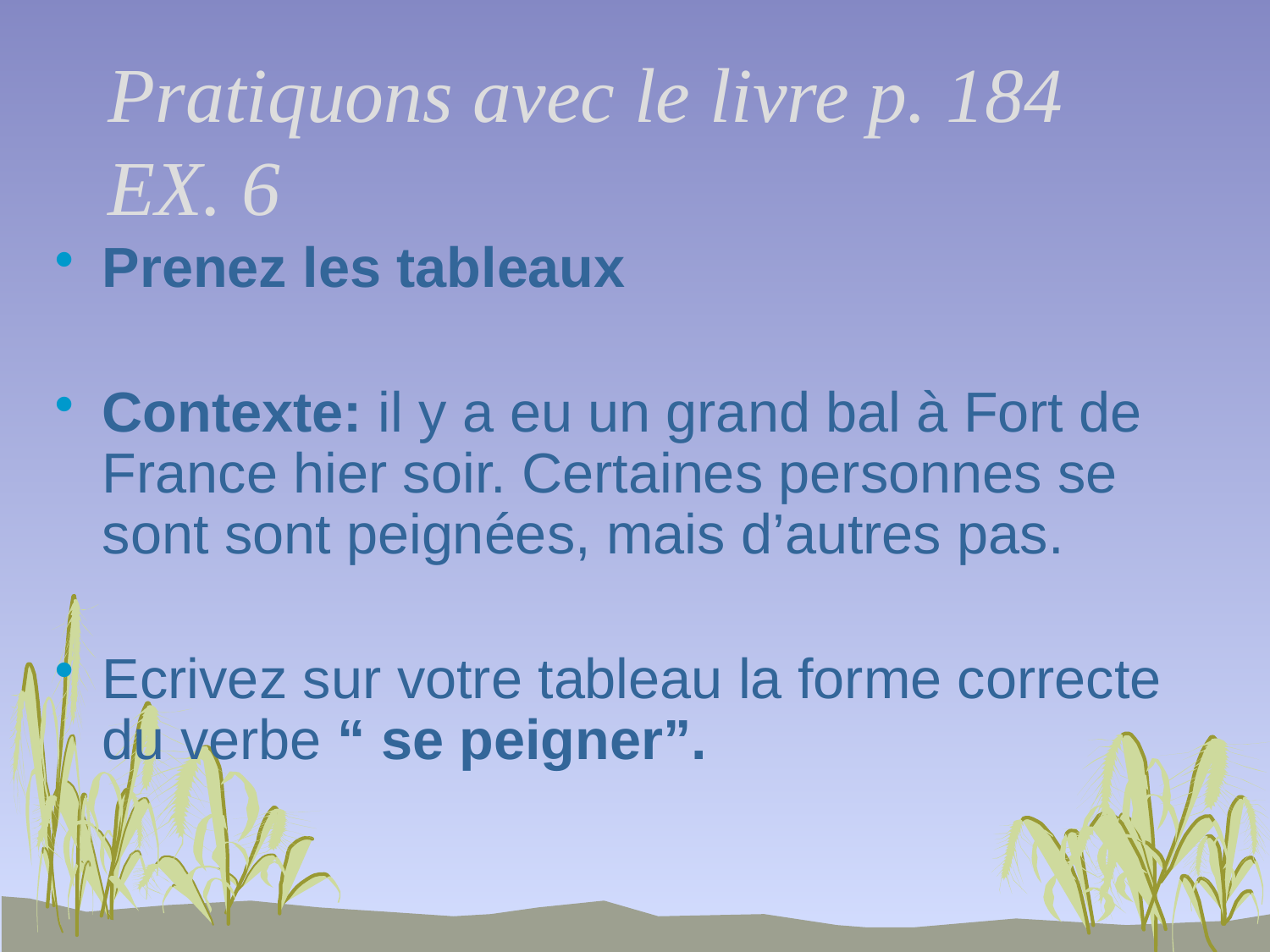

# Pratiquons avec le livre p. 184 EX. 6
Prenez les tableaux

Contexte: il y a eu un grand bal à Fort de France hier soir. Certaines personnes se sont sont peignées, mais d’autres pas.

Ecrivez sur votre tableau la forme correcte du verbe “ se peigner”.